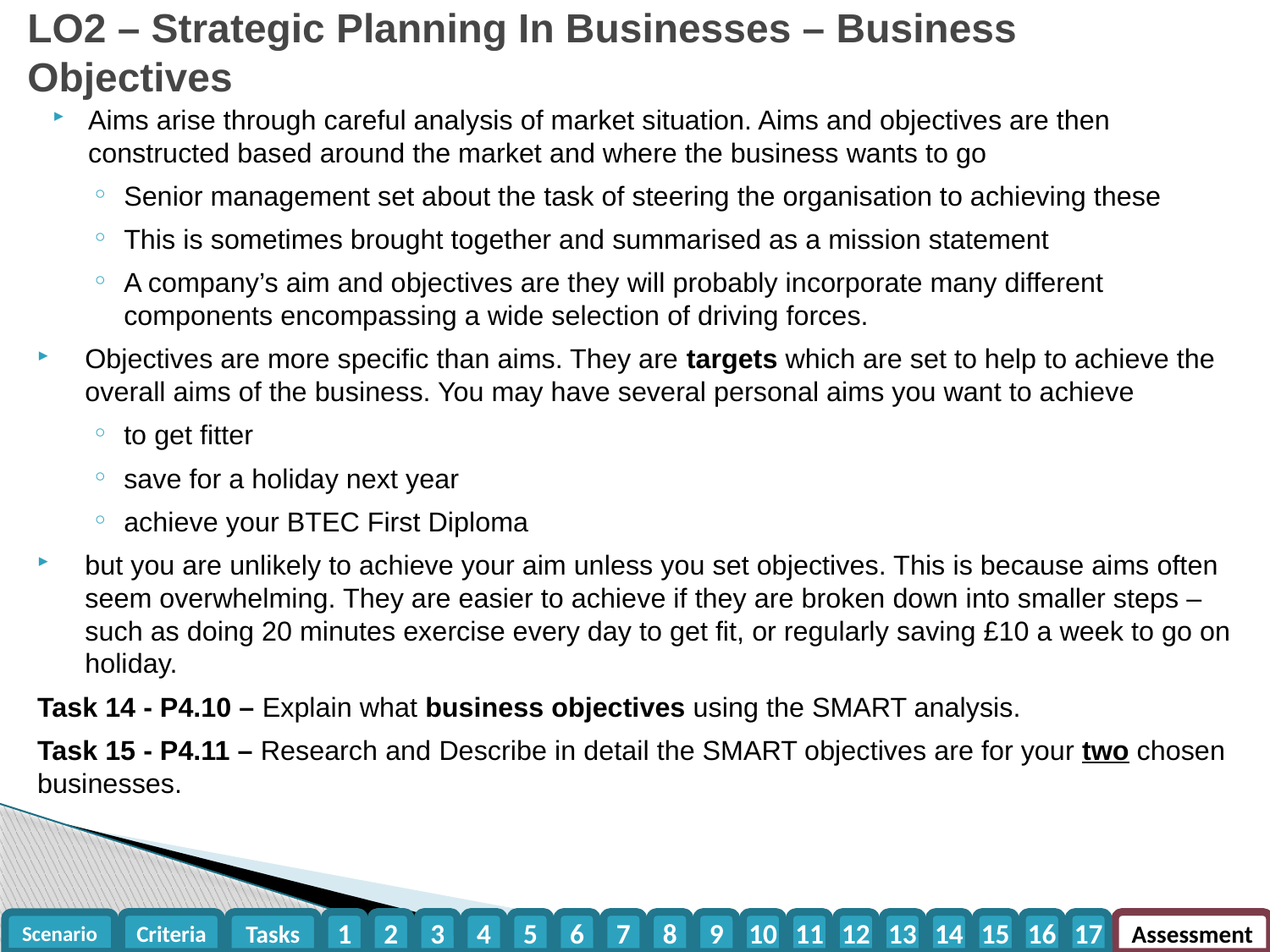

LO2 – Strategic Planning In Businesses – Business Objectives
Aims arise through careful analysis of market situation. Aims and objectives are then constructed based around the market and where the business wants to go
Senior management set about the task of steering the organisation to achieving these
This is sometimes brought together and summarised as a mission statement
A company’s aim and objectives are they will probably incorporate many different components encompassing a wide selection of driving forces.
Objectives are more specific than aims. They are targets which are set to help to achieve the overall aims of the business. You may have several personal aims you want to achieve
to get fitter
save for a holiday next year
achieve your BTEC First Diploma
but you are unlikely to achieve your aim unless you set objectives. This is because aims often seem overwhelming. They are easier to achieve if they are broken down into smaller steps – such as doing 20 minutes exercise every day to get fit, or regularly saving £10 a week to go on holiday.
Task 14 - P4.10 – Explain what business objectives using the SMART analysis.
Task 15 - P4.11 – Research and Describe in detail the SMART objectives are for your two chosen businesses.